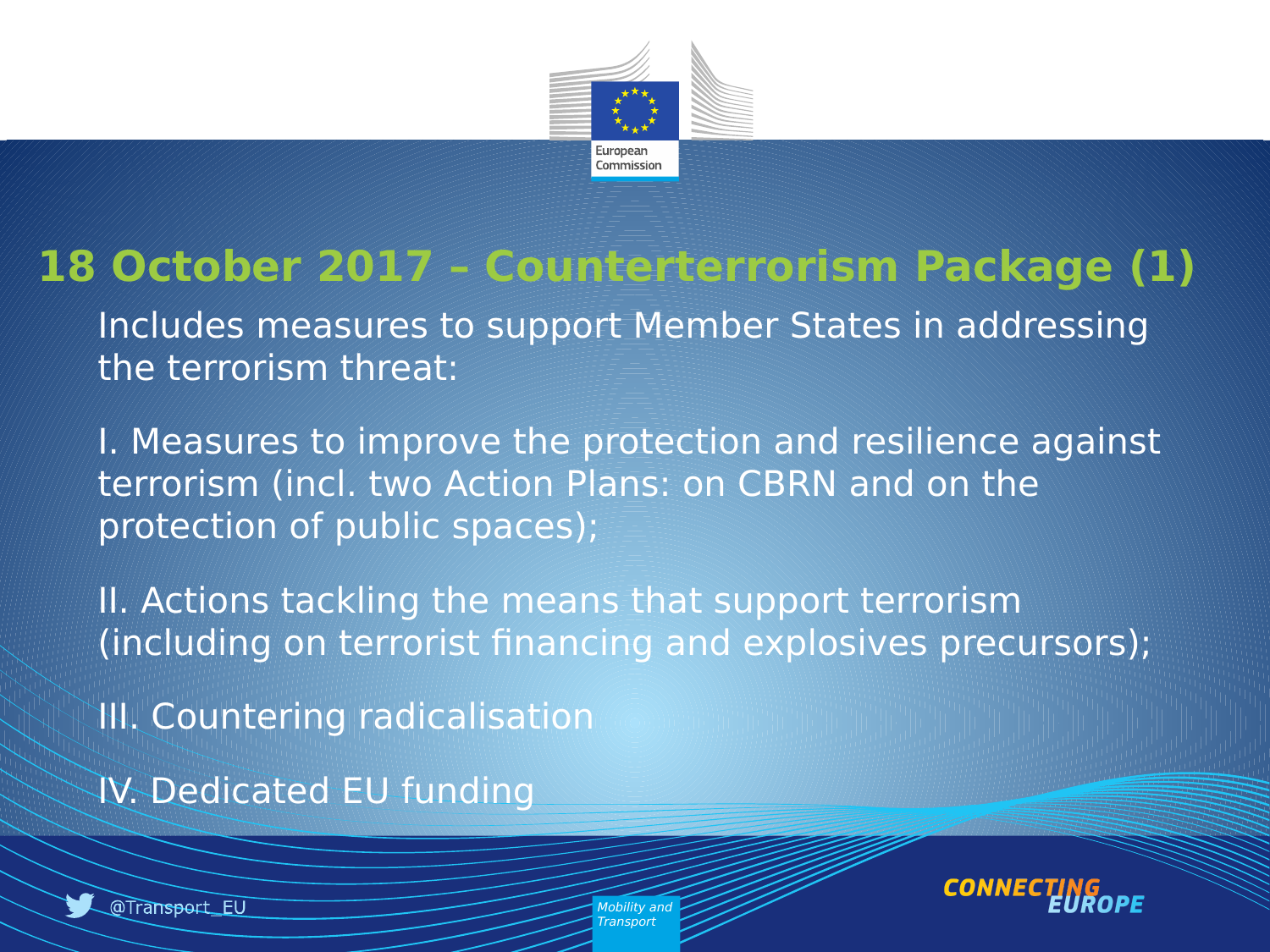

# 18 October 2017 – Counterterrorism Package (1)
Includes measures to support Member States in addressing the terrorism threat:
I. Measures to improve the protection and resilience against terrorism (incl. two Action Plans: on CBRN and on the protection of public spaces);
II. Actions tackling the means that support terrorism (including on terrorist financing and explosives precursors);
III. Countering radicalisation
IV. Dedicated EU funding